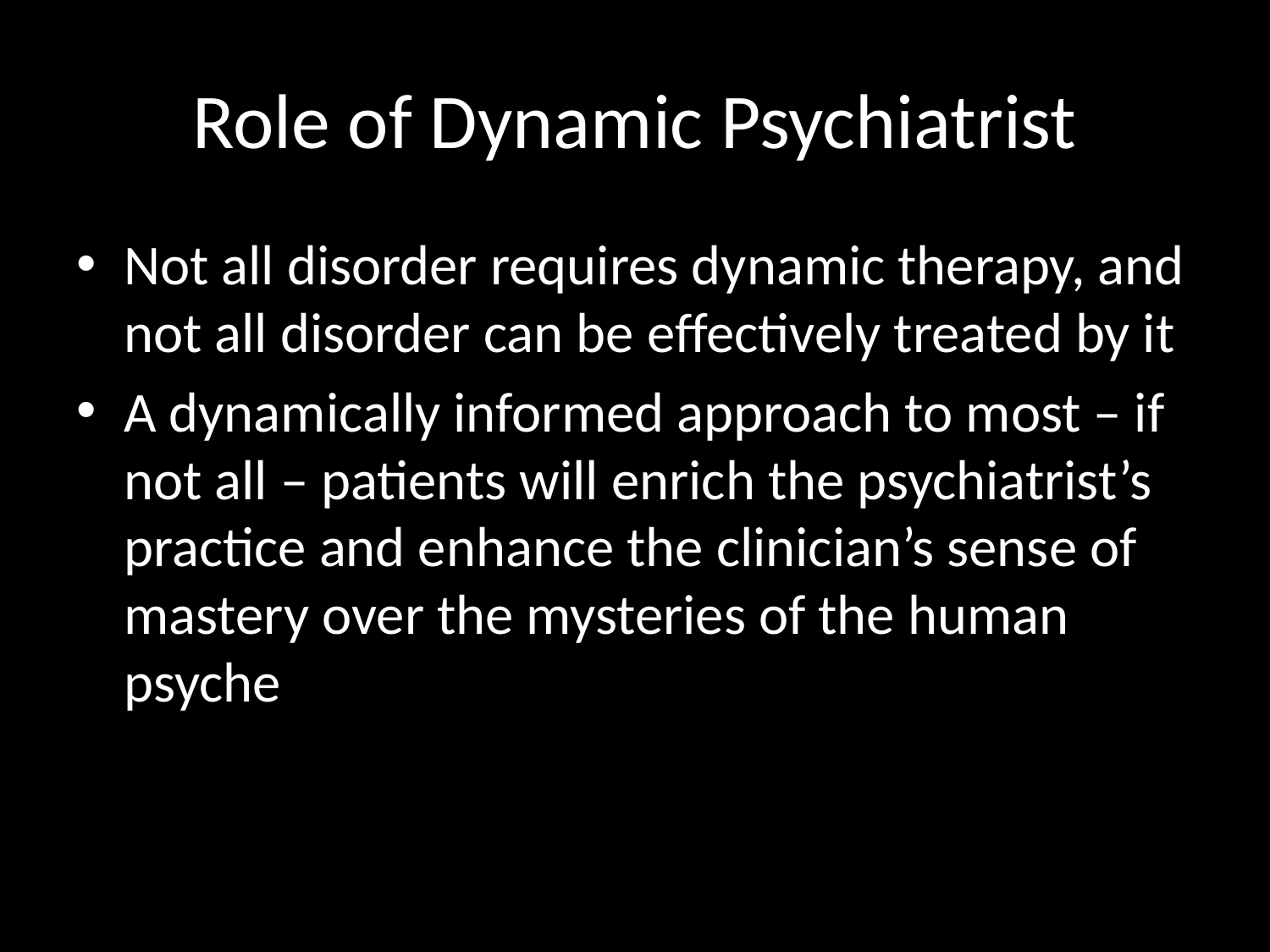

# Role of Dynamic Psychiatrist
Not all disorder requires dynamic therapy, and not all disorder can be effectively treated by it
A dynamically informed approach to most – if not all – patients will enrich the psychiatrist’s practice and enhance the clinician’s sense of mastery over the mysteries of the human psyche